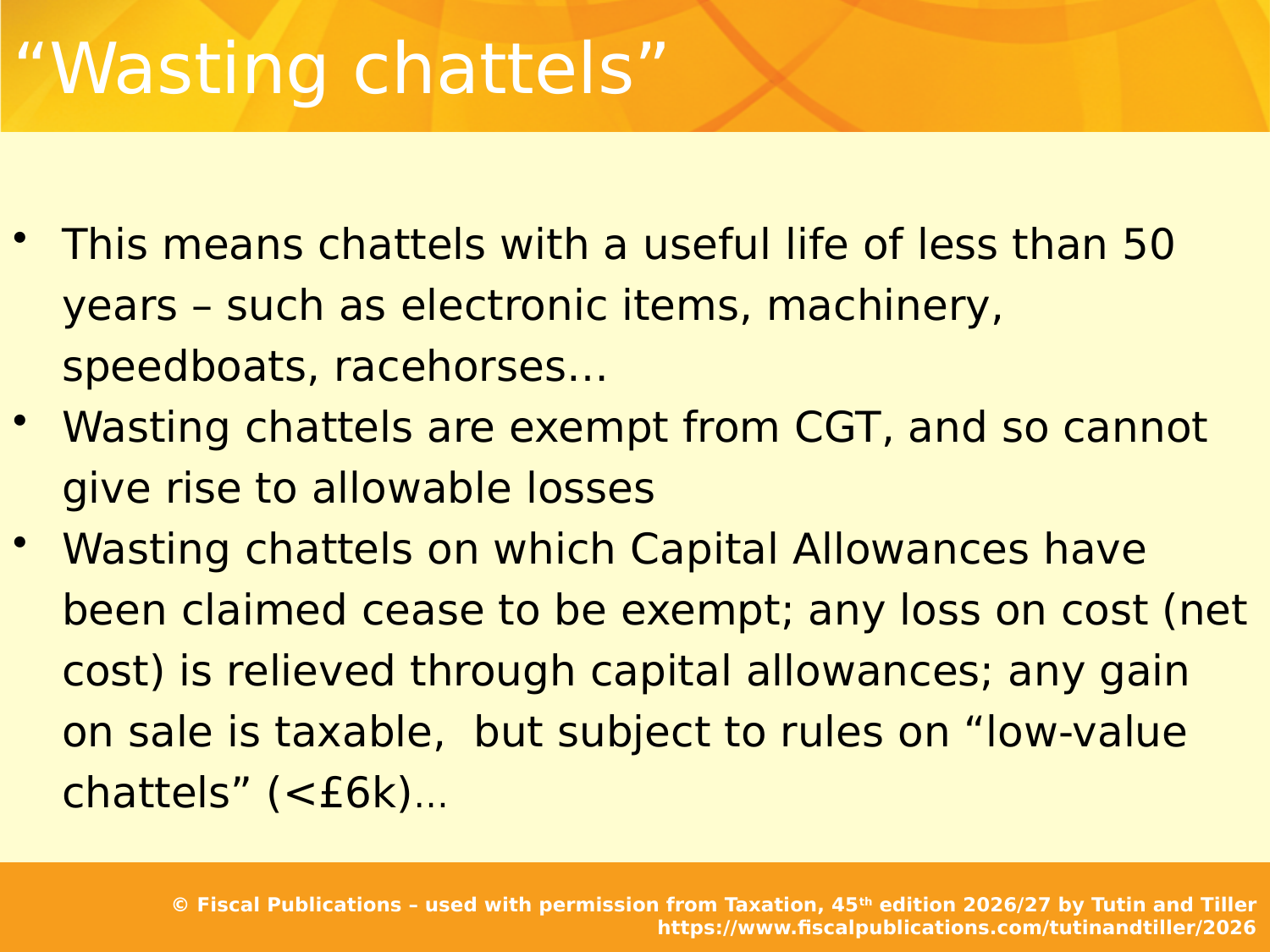

# “Wasting chattels”
This means chattels with a useful life of less than 50 years – such as electronic items, machinery, speedboats, racehorses…
Wasting chattels are exempt from CGT, and so cannot give rise to allowable losses
Wasting chattels on which Capital Allowances have been claimed cease to be exempt; any loss on cost (net cost) is relieved through capital allowances; any gain on sale is taxable,  but subject to rules on “low-value chattels” (<£6k)…